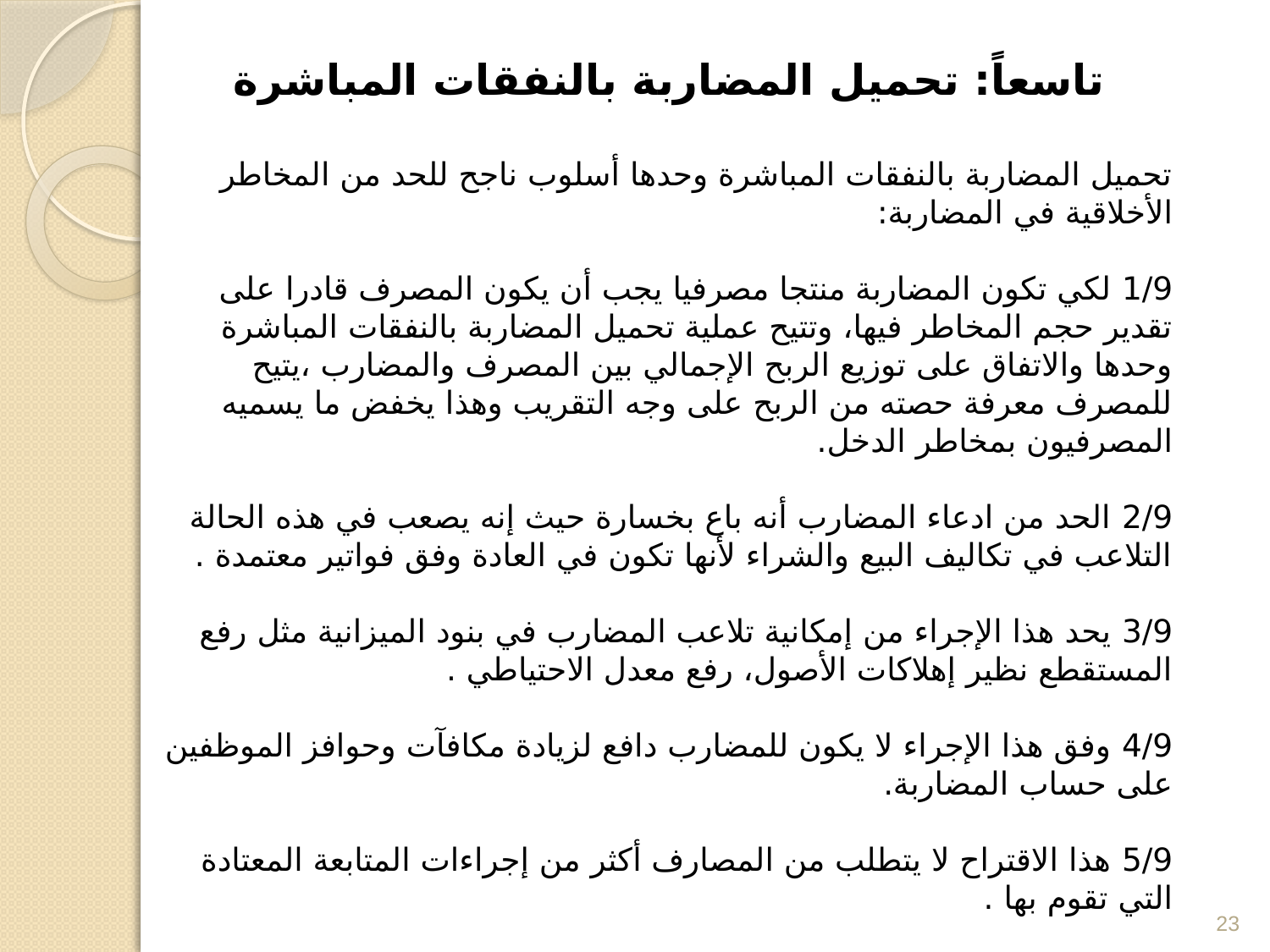

تاسعاً: تحميل المضاربة بالنفقات المباشرة

تحميل المضاربة بالنفقات المباشرة وحدها أسلوب ناجح للحد من المخاطر الأخلاقية في المضاربة:

1/9 لكي تكون المضاربة منتجا مصرفيا يجب أن يكون المصرف قادرا على تقدير حجم المخاطر فيها، وتتيح عملية تحميل المضاربة بالنفقات المباشرة وحدها والاتفاق على توزيع الربح الإجمالي بين المصرف والمضارب ،يتيح للمصرف معرفة حصته من الربح على وجه التقريب وهذا يخفض ما يسميه المصرفيون بمخاطر الدخل.

2/9 الحد من ادعاء المضارب أنه باع بخسارة حيث إنه يصعب في هذه الحالة التلاعب في تكاليف البيع والشراء لأنها تكون في العادة وفق فواتير معتمدة .

3/9 يحد هذا الإجراء من إمكانية تلاعب المضارب في بنود الميزانية مثل رفع المستقطع نظير إهلاكات الأصول، رفع معدل الاحتياطي .

4/9 وفق هذا الإجراء لا يكون للمضارب دافع لزيادة مكافآت وحوافز الموظفين على حساب المضاربة.

5/9 هذا الاقتراح لا يتطلب من المصارف أكثر من إجراءات المتابعة المعتادة التي تقوم بها .
#
23